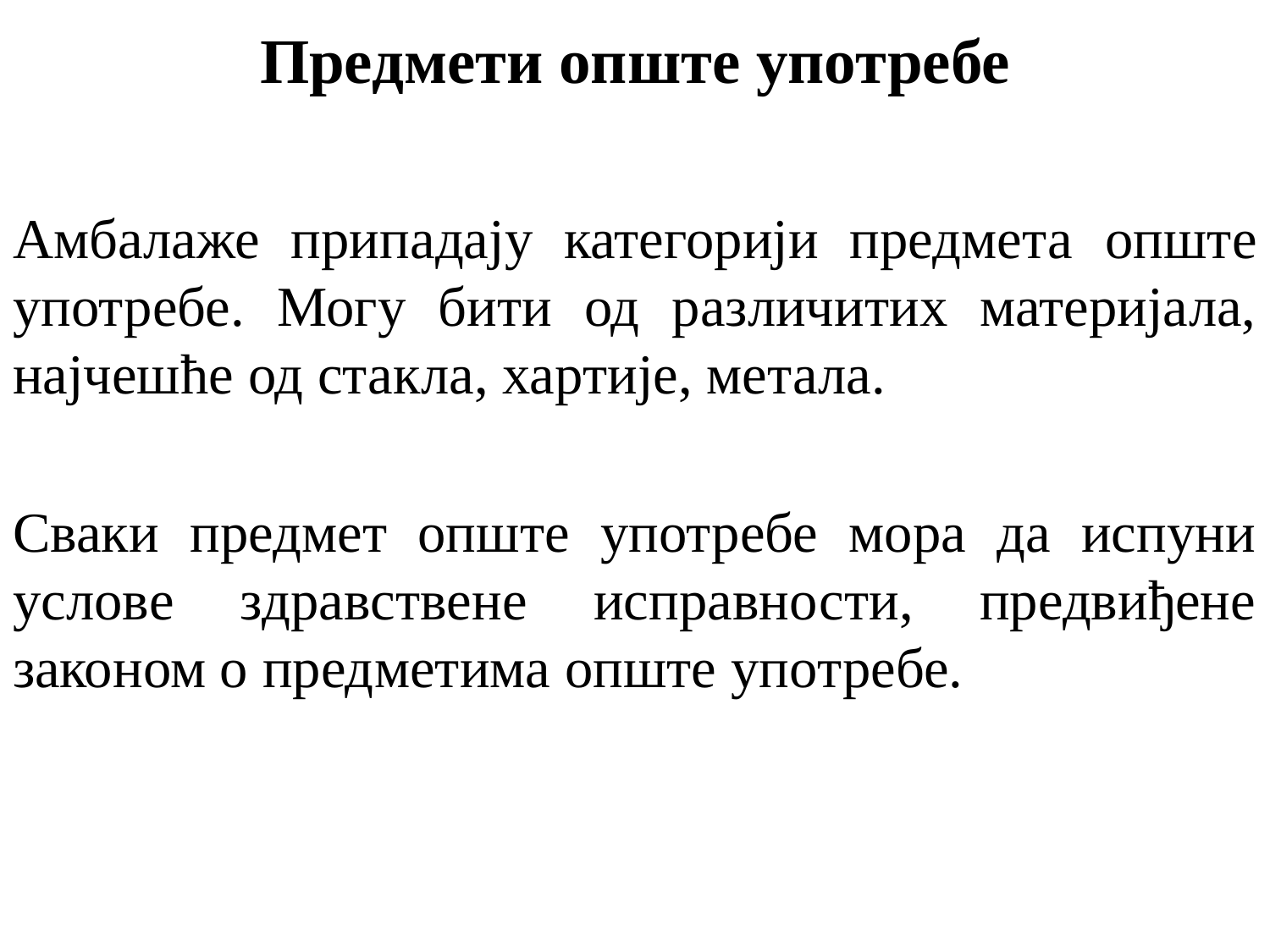

# Предмети опште употребе

Амбалаже припадају категорији предмета опште употребе. Могу бити од различитих материјала, најчешће од стакла, хартије, метала.

Сваки предмет опште употребе мора да испуни услове здравствене исправности, предвиђене законом о предметима опште употребе.